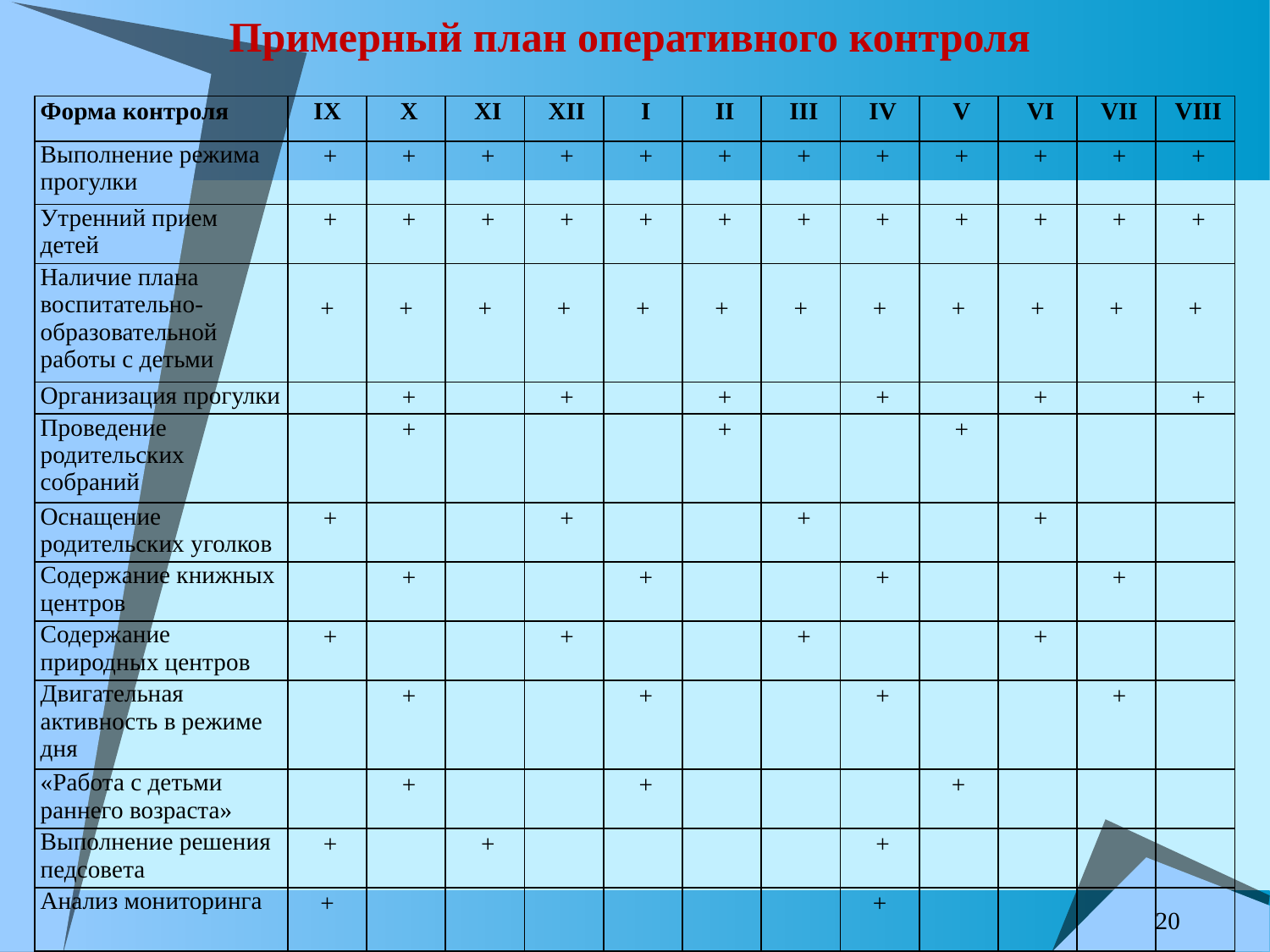

Примерный план оперативного контроля
| Форма контроля | IX | X | XI | XII | I | II | III | IV | V | VI | VII | VIII |
| --- | --- | --- | --- | --- | --- | --- | --- | --- | --- | --- | --- | --- |
| Выполнение режима прогулки | + | + | + | + | + | + | + | + | + | + | + | + |
| Утренний прием детей | + | + | + | + | + | + | + | + | + | + | + | + |
| Наличие плана воспитательно-образовательной работы с детьми | + | + | + | + | + | + | + | + | + | + | + | + |
| Организация прогулки |  | + |  | + |  | + |  | + |  | + |  | + |
| Проведение родительских собраний |  | + |  |  |  | + |  |  | + |  |  |  |
| Оснащение родительских уголков | + |  |  | + |  |  | + |  |  | + |  |  |
| Содержание книжных центров |  | + |  |  | + |  |  | + |  |  | + |  |
| Содержание природных центров | + |  |  | + |  |  | + |  |  | + |  |  |
| Двигательная активность в режиме дня |  | + |  |  | + |  |  | + |  |  | + |  |
| «Работа с детьми раннего возраста» |  | + |  |  | + |  |  |  | + |  |  |  |
| Выполнение решения педсовета | + |  | + |  |  |  |  | + |  |  |  |  |
| Анализ мониторинга | + |  |  |  |  |  |  | + |  |  |  |  |
20